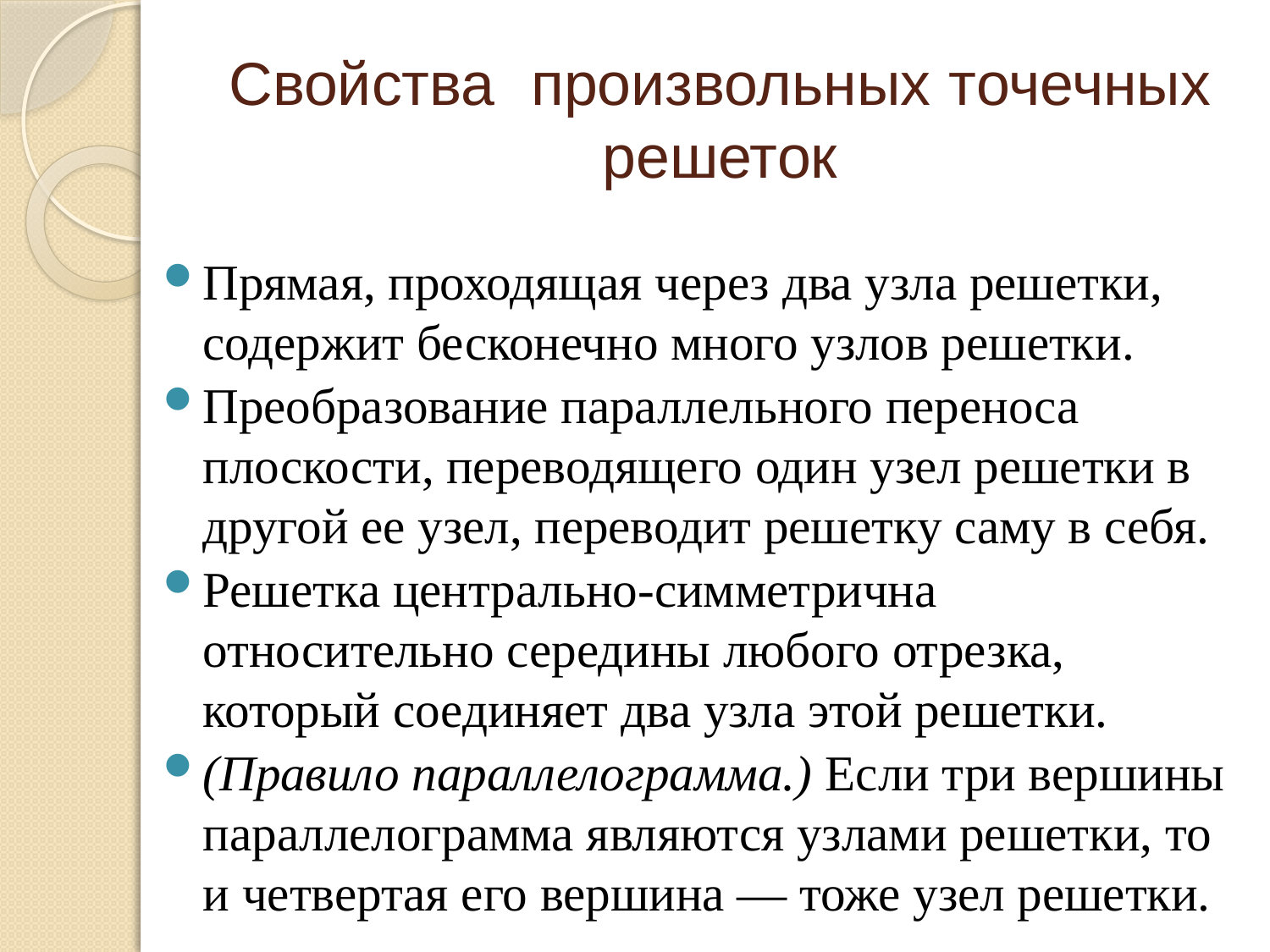

# Свойства  произвольных точечных решеток

Прямая, проходящая через два узла решетки, содержит бесконечно много узлов решетки.
Преобразование параллельного переноса плоскости, переводящего один узел решетки в другой ее узел, переводит решетку саму в себя.
Решетка центрально-симметрична относительно середины любого отрезка, который соединяет два узла этой решетки.
(Правило параллелограмма.) Если три вершины параллелограмма являются узлами решетки, то и четвертая его вершина — тоже узел решетки.